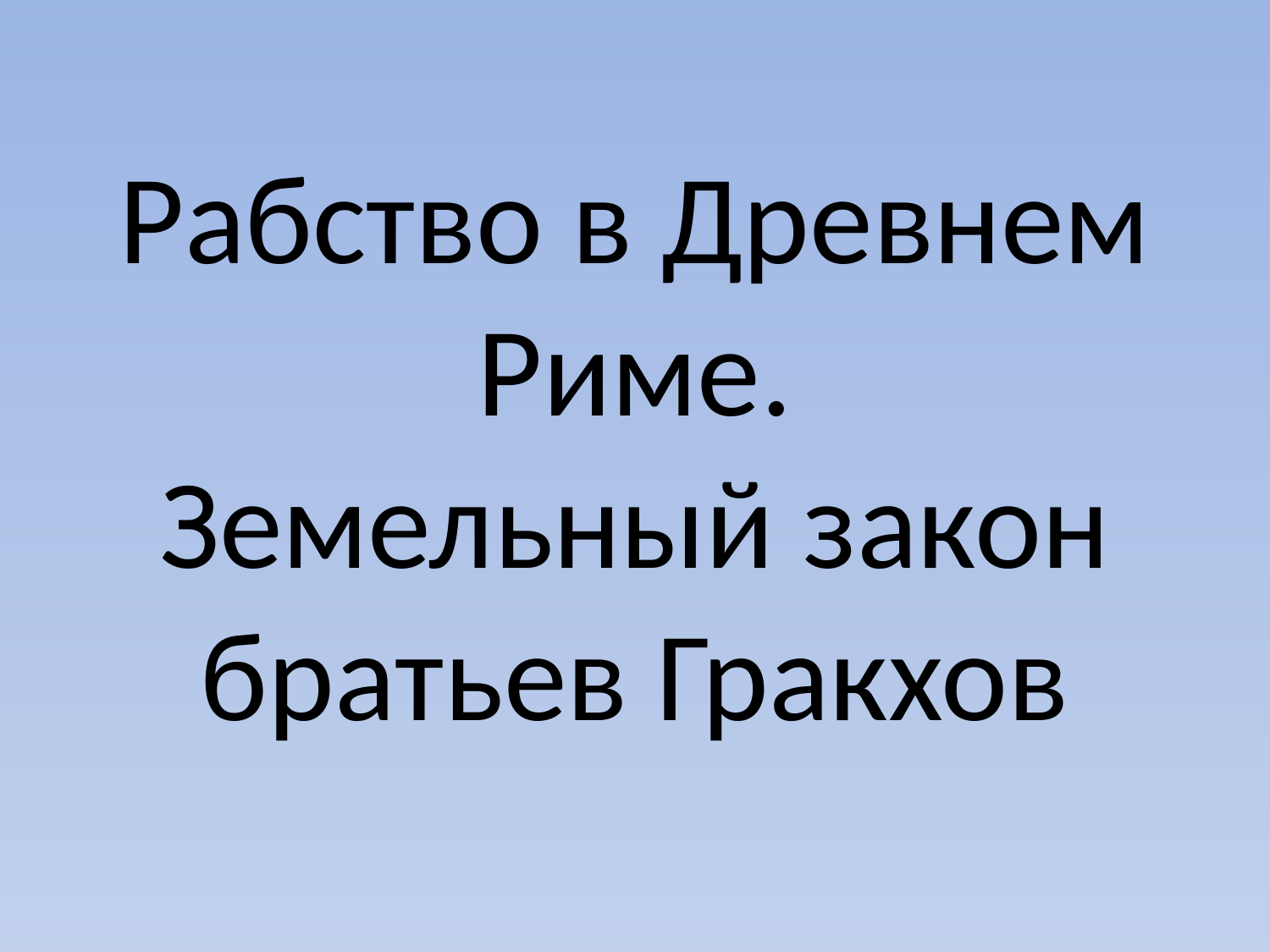

# Рабство в Древнем Риме. Земельный закон братьев Гракхов